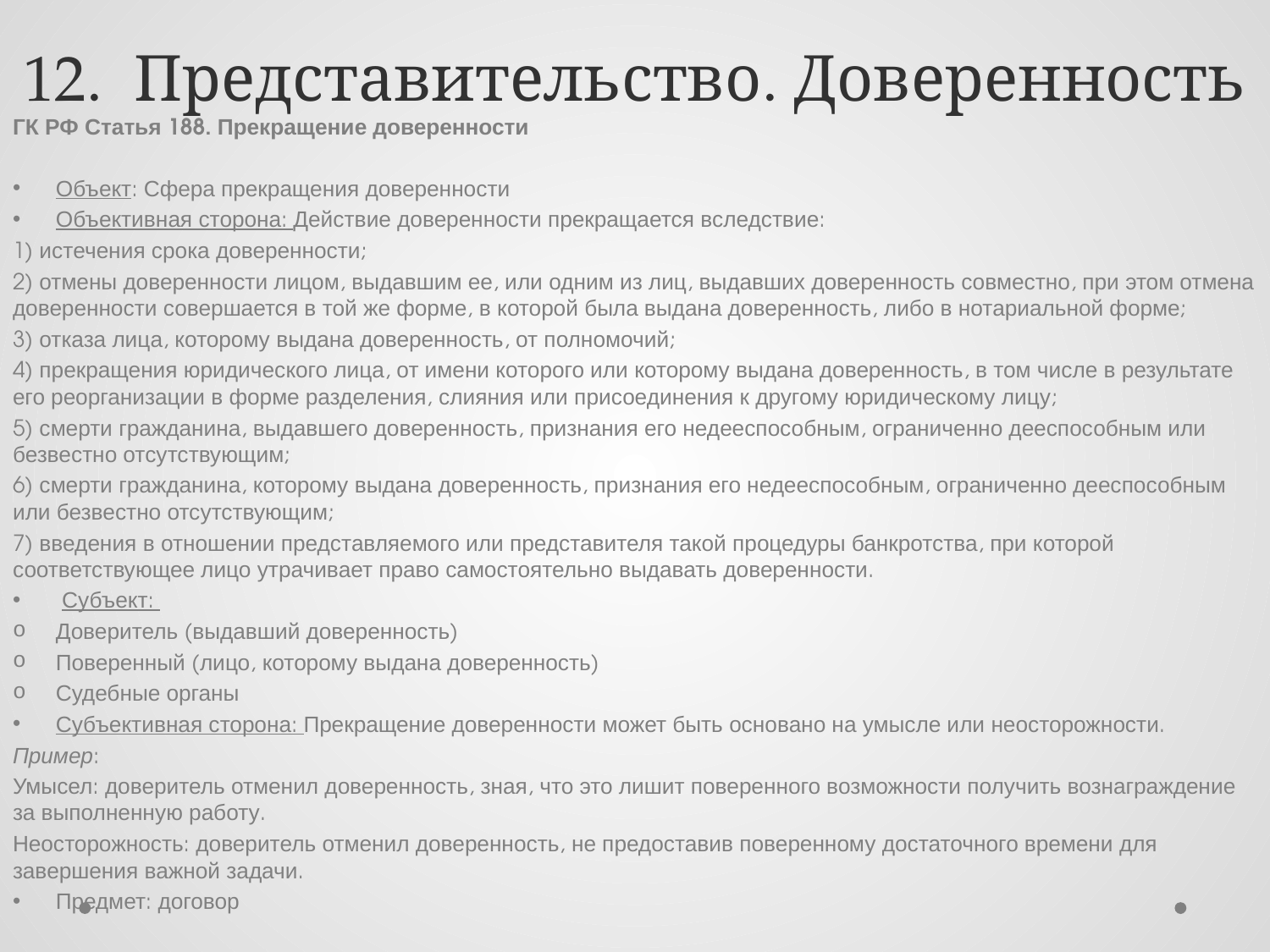

# 12.  Представительство. Доверенность
ГК РФ Статья 188. Прекращение доверенности

Объект: Сфера прекращения доверенности
Объективная сторона: Действие доверенности прекращается вследствие:
1) истечения срока доверенности;
2) отмены доверенности лицом, выдавшим ее, или одним из лиц, выдавших доверенность совместно, при этом отмена доверенности совершается в той же форме, в которой была выдана доверенность, либо в нотариальной форме;
3) отказа лица, которому выдана доверенность, от полномочий;
4) прекращения юридического лица, от имени которого или которому выдана доверенность, в том числе в результате его реорганизации в форме разделения, слияния или присоединения к другому юридическому лицу;
5) смерти гражданина, выдавшего доверенность, признания его недееспособным, ограниченно дееспособным или безвестно отсутствующим;
6) смерти гражданина, которому выдана доверенность, признания его недееспособным, ограниченно дееспособным или безвестно отсутствующим;
7) введения в отношении представляемого или представителя такой процедуры банкротства, при которой соответствующее лицо утрачивает право самостоятельно выдавать доверенности.
 Субъект:
Доверитель (выдавший доверенность)
Поверенный (лицо, которому выдана доверенность)
Судебные органы
Субъективная сторона: Прекращение доверенности может быть основано на умысле или неосторожности.
Пример:
Умысел: доверитель отменил доверенность, зная, что это лишит поверенного возможности получить вознаграждение за выполненную работу.
Неосторожность: доверитель отменил доверенность, не предоставив поверенному достаточного времени для завершения важной задачи.
Предмет: договор